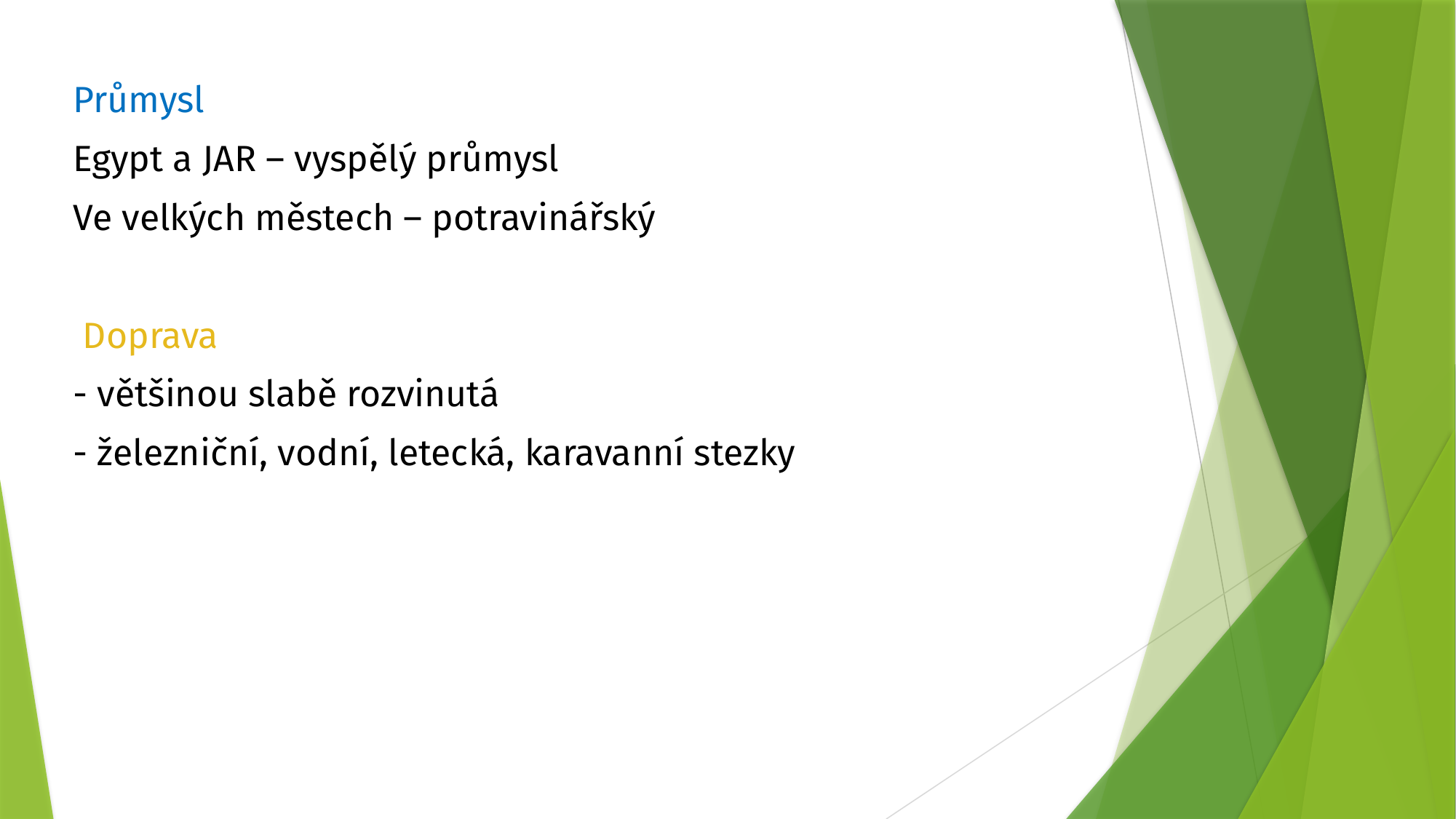

Průmysl
Egypt a JAR – vyspělý průmysl
Ve velkých městech – potravinářský

 Doprava
- většinou slabě rozvinutá
- železniční, vodní, letecká, karavanní stezky